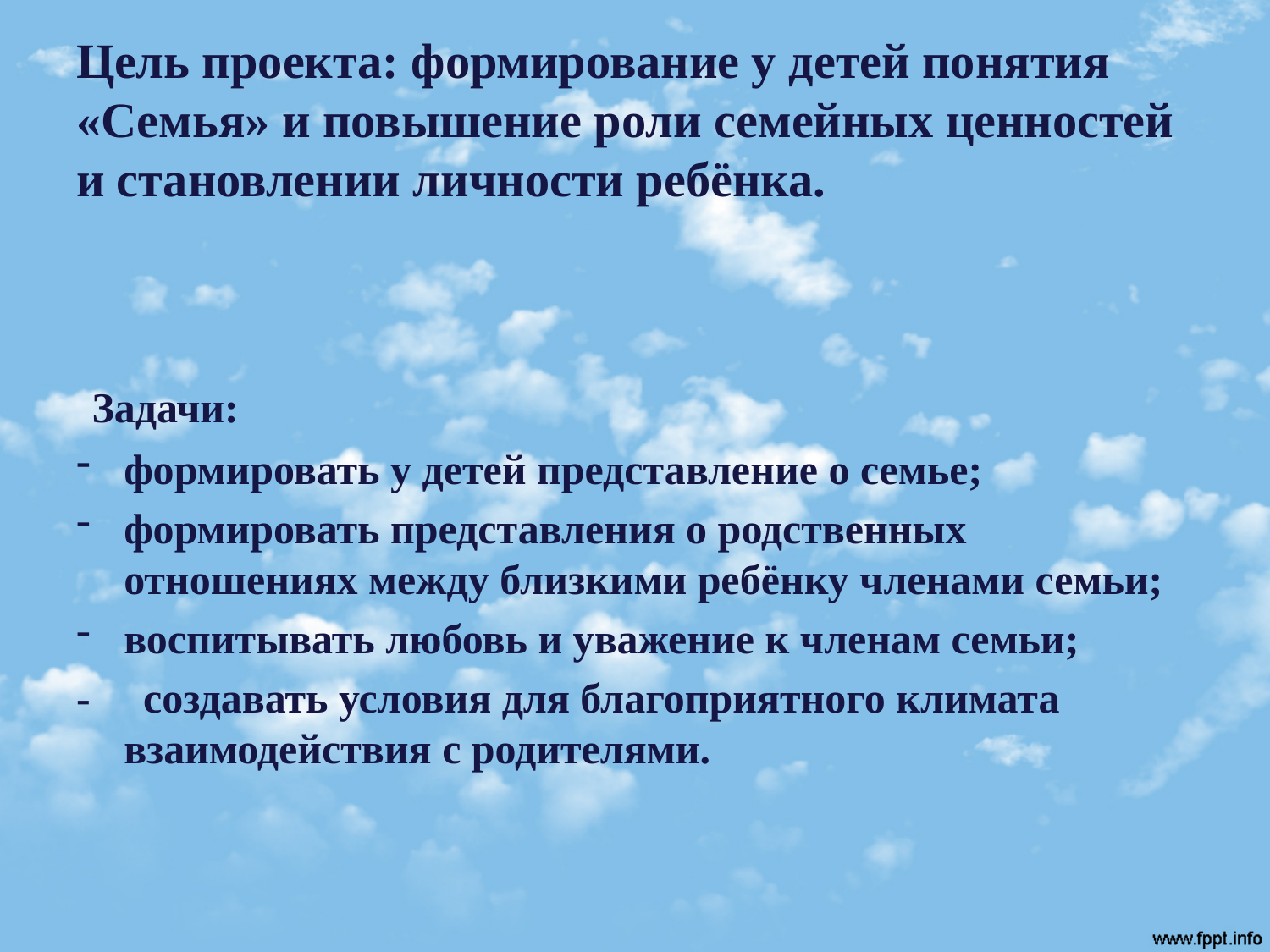

# Цель проекта: формирование у детей понятия «Семья» и повышение роли семейных ценностей и становлении личности ребёнка.
 Задачи:
формировать у детей представление о семье;
формировать представления о родственных отношениях между близкими ребёнку членами семьи;
воспитывать любовь и уважение к членам семьи;
-     создавать условия для благоприятного климата взаимодействия с родителями.